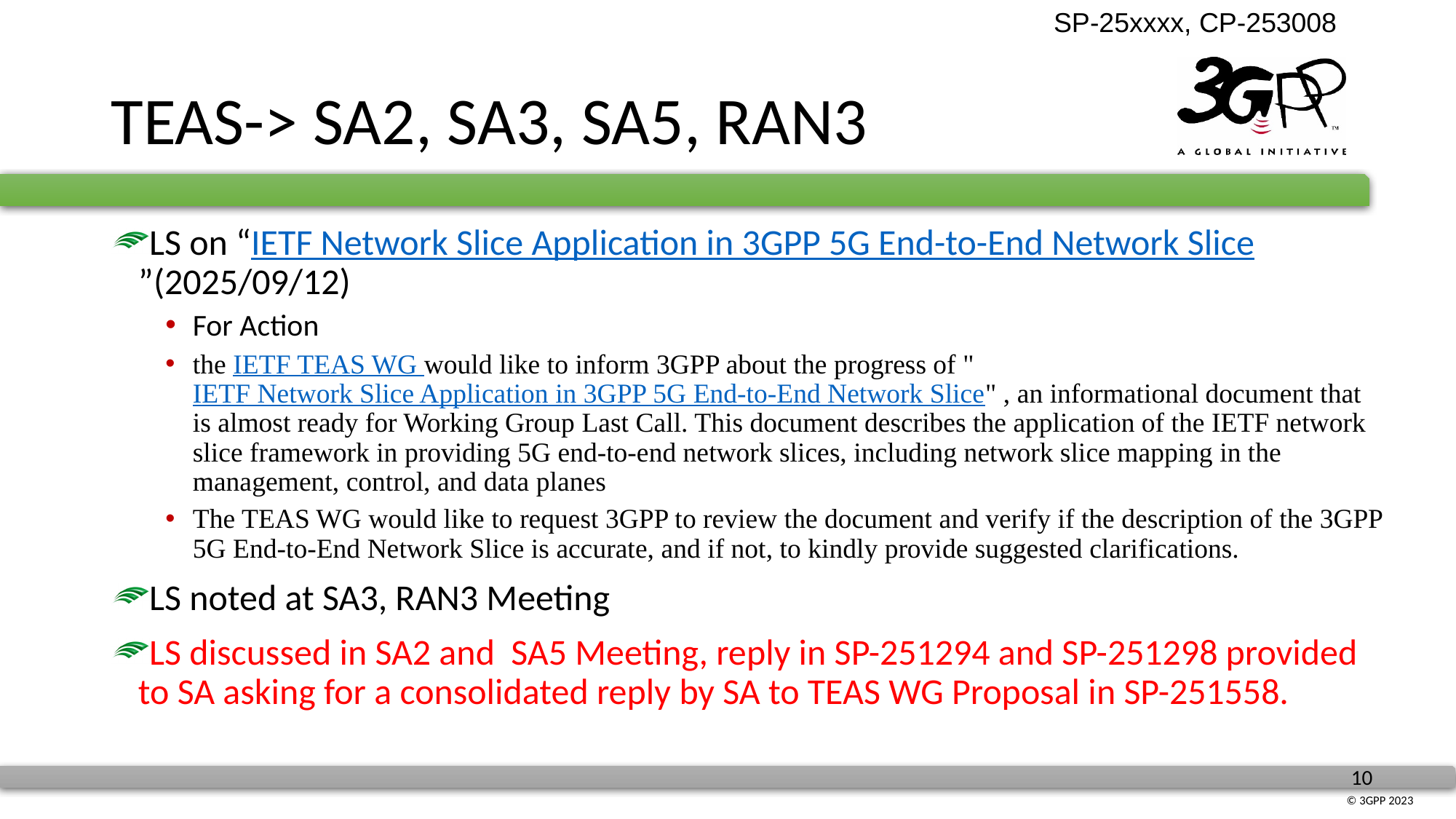

# TEAS-> SA2, SA3, SA5, RAN3
LS on “IETF Network Slice Application in 3GPP 5G End-to-End Network Slice”(2025/09/12)
For Action
the IETF TEAS WG would like to inform 3GPP about the progress of "IETF Network Slice Application in 3GPP 5G End-to-End Network Slice" , an informational document that is almost ready for Working Group Last Call. This document describes the application of the IETF network slice framework in providing 5G end-to-end network slices, including network slice mapping in the management, control, and data planes
The TEAS WG would like to request 3GPP to review the document and verify if the description of the 3GPP 5G End-to-End Network Slice is accurate, and if not, to kindly provide suggested clarifications.
LS noted at SA3, RAN3 Meeting
LS discussed in SA2 and  SA5 Meeting, reply in SP-251294 and SP-251298 provided to SA asking for a consolidated reply by SA to TEAS WG Proposal in SP-251558.